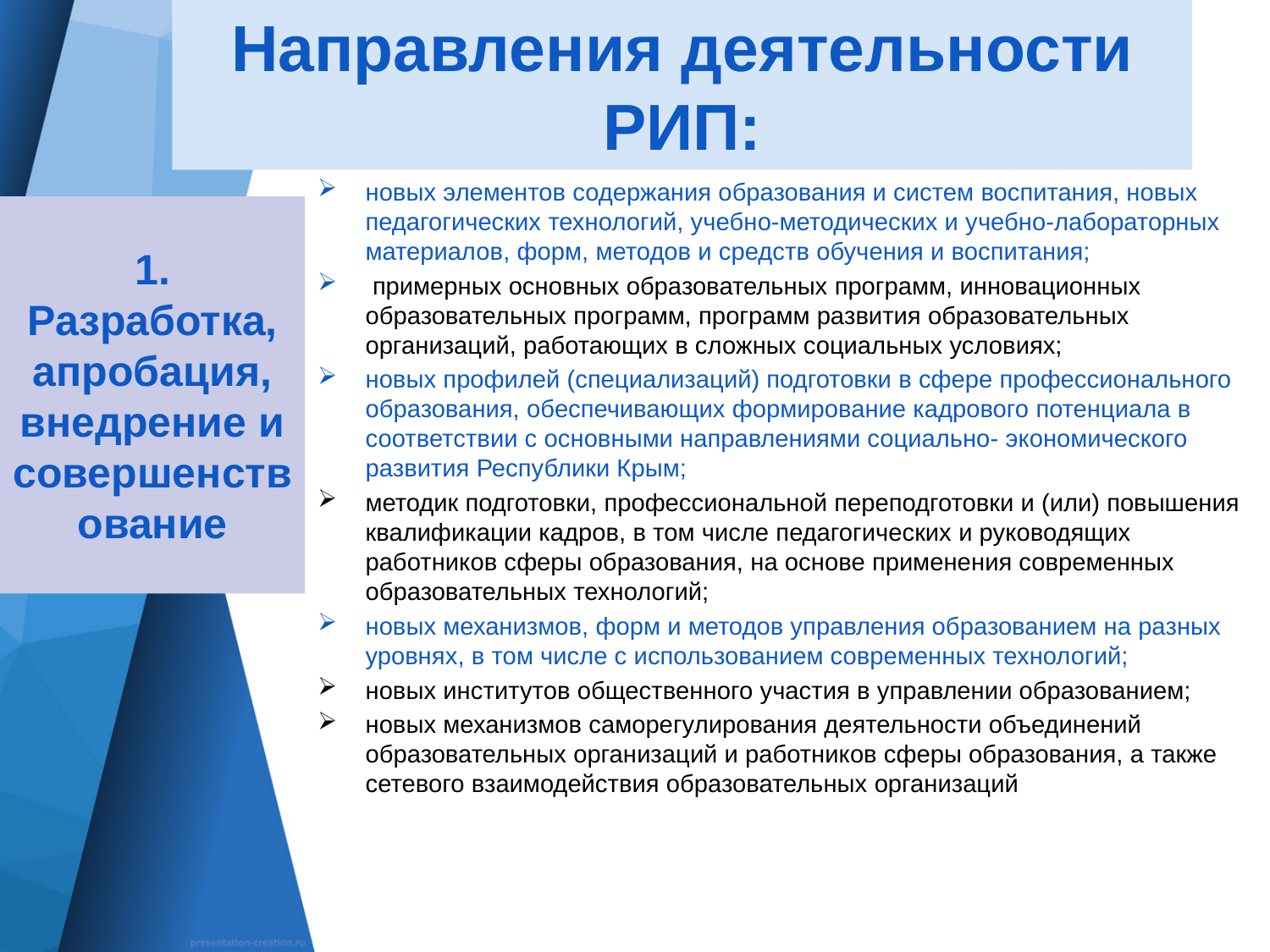

# Направления деятельности РИП:
новых элементов содержания образования и систем воспитания, новых педагогических технологий, учебно-методических и учебно-лабораторных материалов, форм, методов и средств обучения и воспитания;
 примерных основных образовательных программ, инновационных образовательных программ, программ развития образовательных организаций, работающих в сложных социальных условиях;
новых профилей (специализаций) подготовки в сфере профессионального образования, обеспечивающих формирование кадрового потенциала в соответствии с основными направлениями социально- экономического развития Республики Крым;
методик подготовки, профессиональной переподготовки и (или) повышения квалификации кадров, в том числе педагогических и руководящих работников сферы образования, на основе применения современных образовательных технологий;
новых механизмов, форм и методов управления образованием на разных уровнях, в том числе с использованием современных технологий;
новых институтов общественного участия в управлении образованием;
новых механизмов саморегулирования деятельности объединений образовательных организаций и работников сферы образования, а также сетевого взаимодействия образовательных организаций
1. Разработка, апробация, внедрение и совершенствование